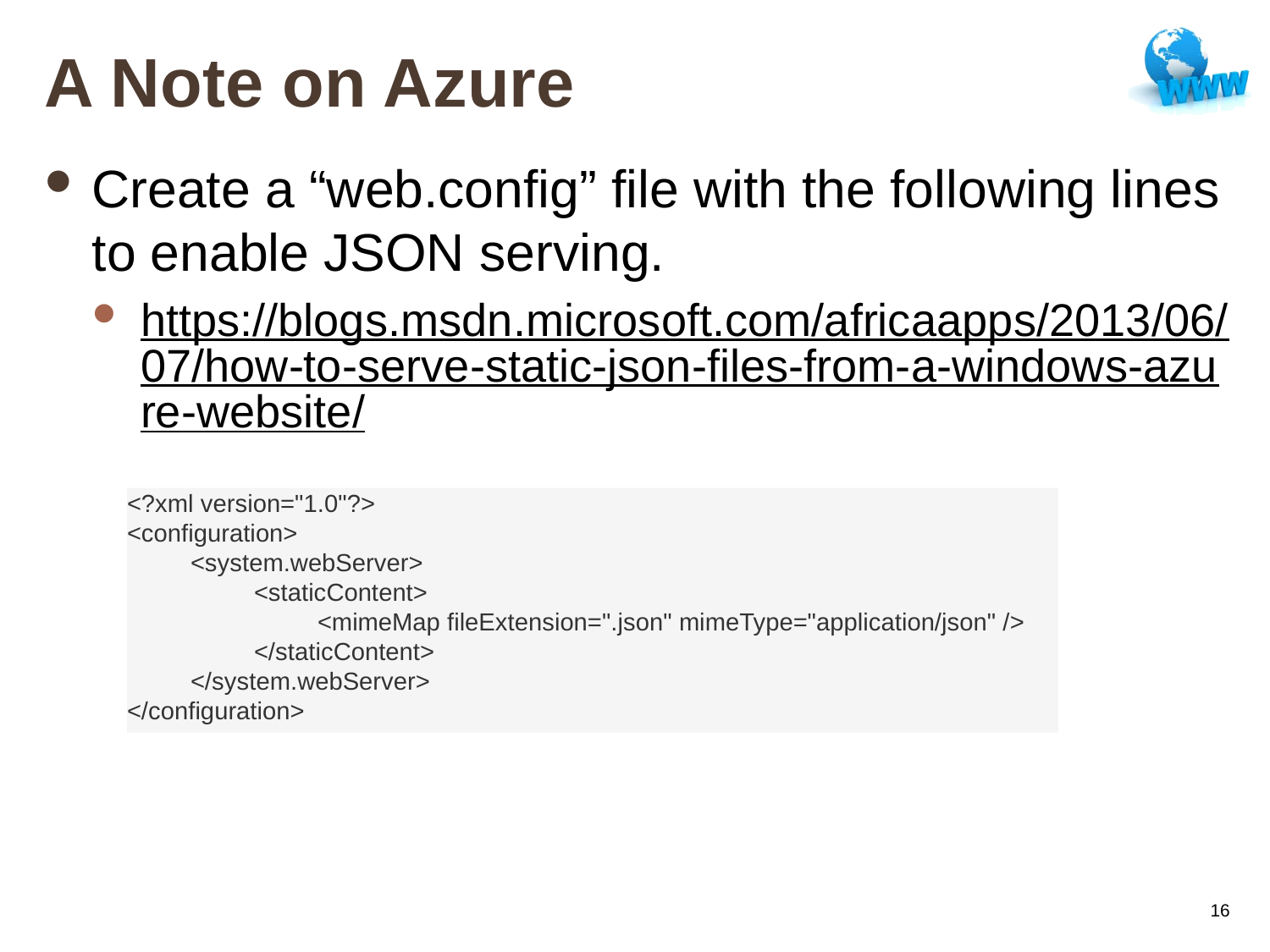

# A Note on Azure
Create a “web.config” file with the following lines to enable JSON serving.
https://blogs.msdn.microsoft.com/africaapps/2013/06/07/how-to-serve-static-json-files-from-a-windows-azure-website/
<?xml version="1.0"?>
<configuration>
<system.webServer>
<staticContent>
<mimeMap fileExtension=".json" mimeType="application/json" />
</staticContent>
</system.webServer>
</configuration>
16